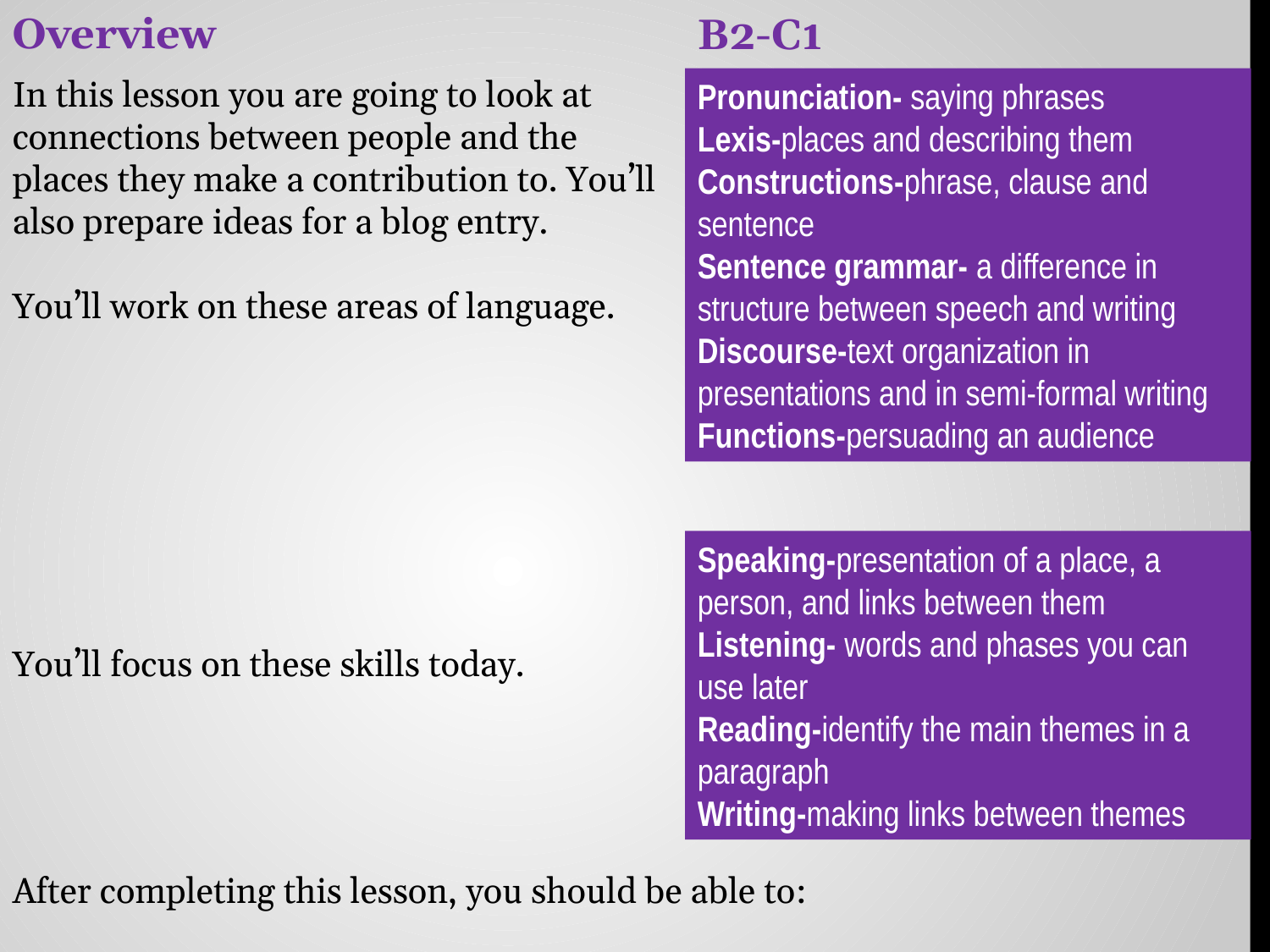

Overview
B2-C1
In this lesson you are going to look at connections between people and the places they make a contribution to. You’ll also prepare ideas for a blog entry.

You’ll work on these areas of language.
Pronunciation- saying phrases
Lexis-places and describing them
Constructions-phrase, clause and sentence
Sentence grammar- a difference in structure between speech and writing
Discourse-text organization in presentations and in semi-formal writing
Functions-persuading an audience
Speaking-presentation of a place, a person, and links between them
Listening- words and phases you can use later
Reading-identify the main themes in a paragraph
Writing-making links between themes
You’ll focus on these skills today.
After completing this lesson, you should be able to: